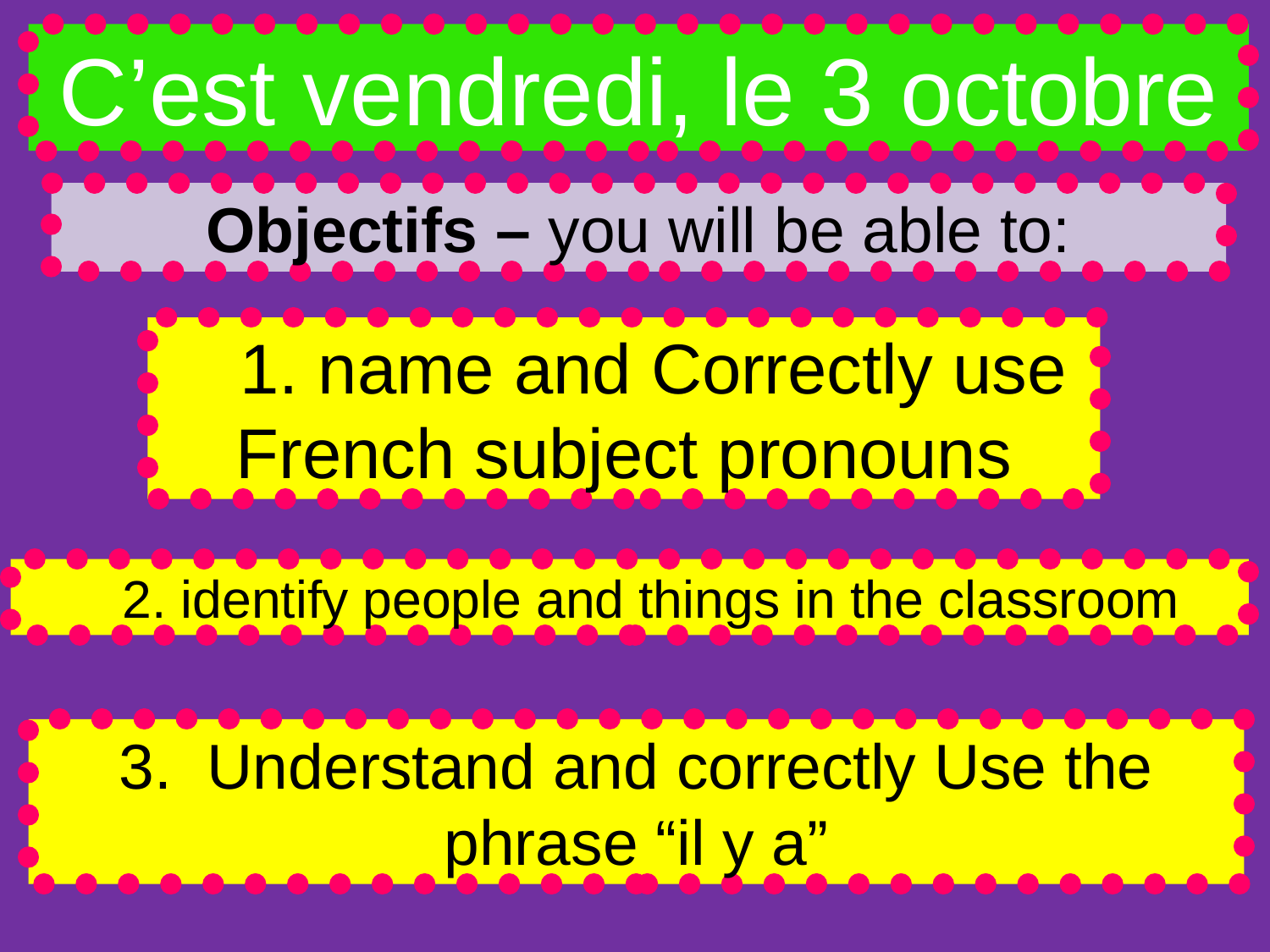

C’est vendredi, le 3 octobre
Objectifs – you will be able to:
   1. name and Correctly use French subject pronouns
   2. identify people and things in the classroom
3.  Understand and correctly Use the phrase “il y a”